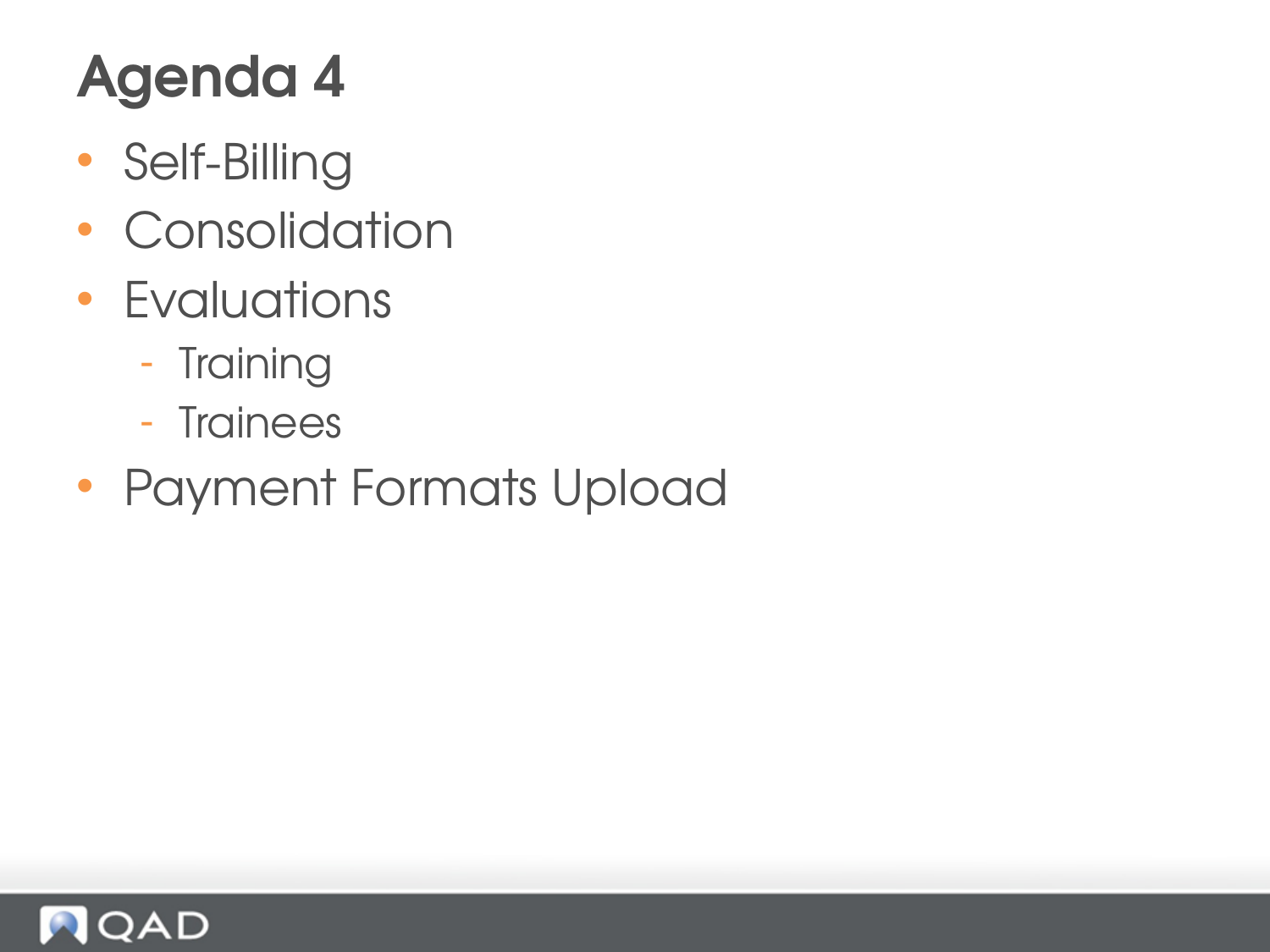

# Agenda 4
Self-Billing
Consolidation
Evaluations
Training
Trainees
Payment Formats Upload